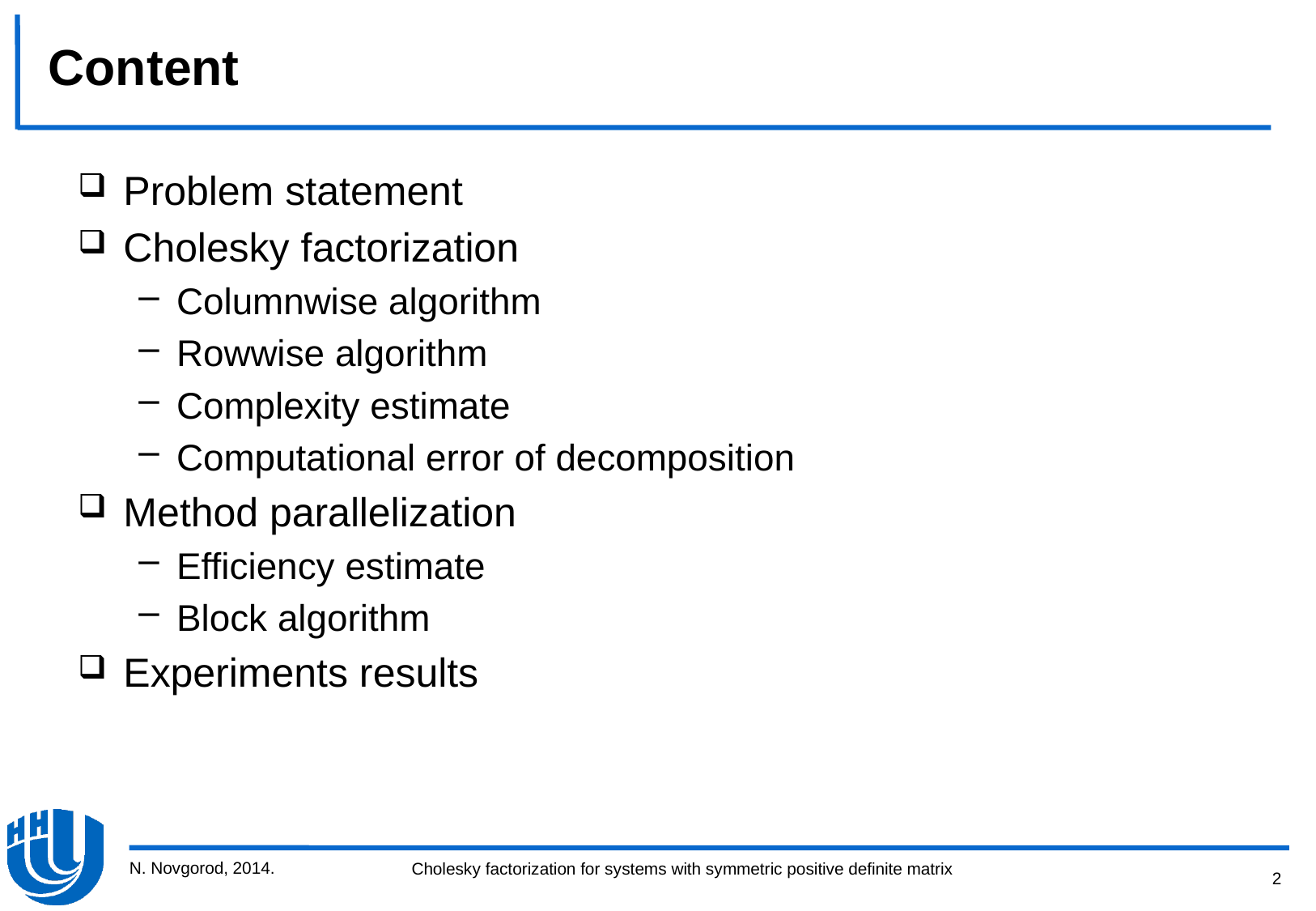

# Content
Problem statement
Cholesky factorization
Columnwise algorithm
Rowwise algorithm
Complexity estimate
Computational error of decomposition
Method parallelization
Efficiency estimate
Block algorithm
Experiments results

N. Novgorod, 2014.
2
Cholesky factorization for systems with symmetric positive definite matrix